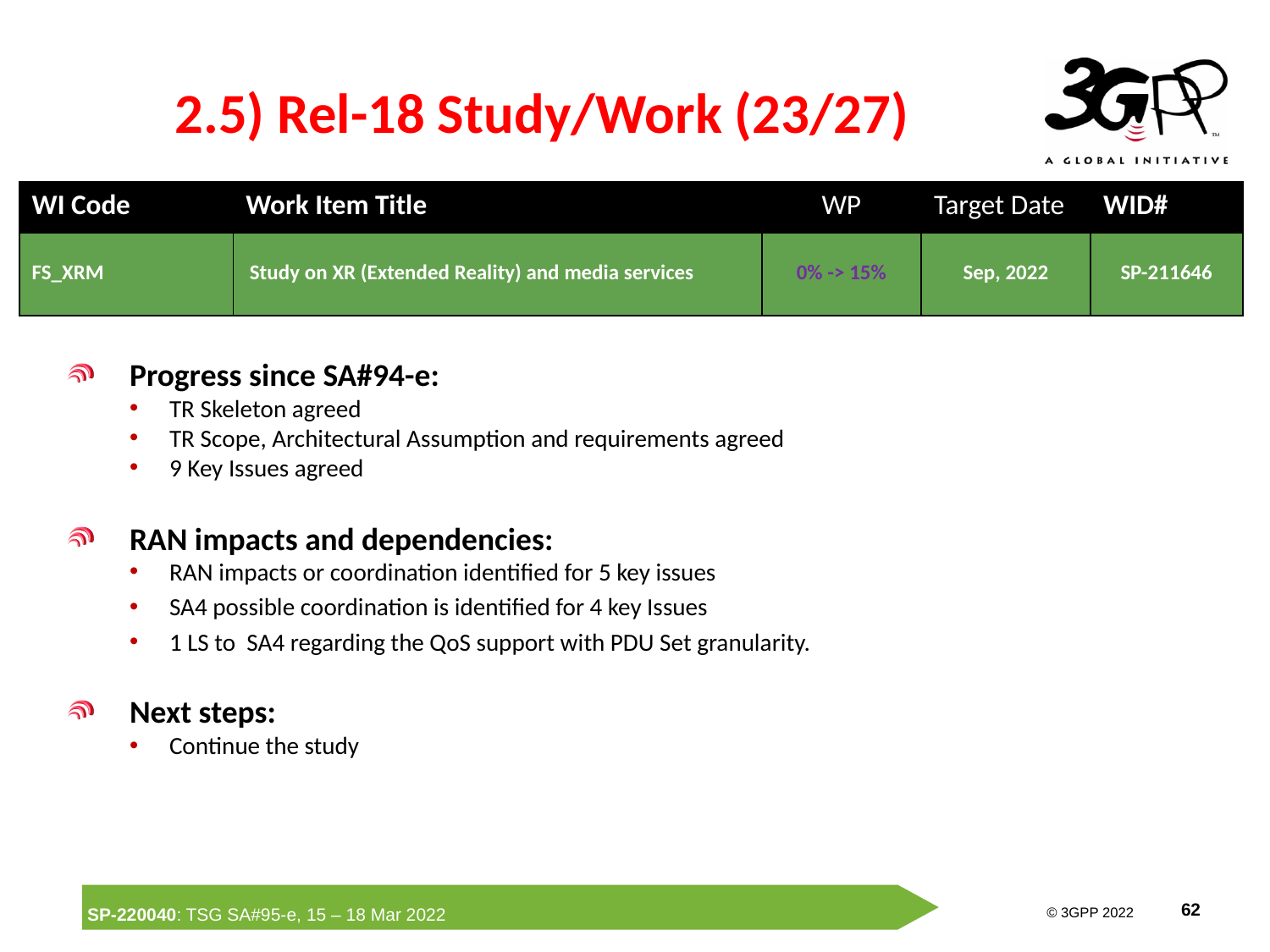

# 2.5) Rel-18 Study/Work (23/27)
| WI Code | Work Item Title | WP | Target Date | WID# |
| --- | --- | --- | --- | --- |
| FS\_XRM | Study on XR (Extended Reality) and media services | 0% -> 15% | Sep, 2022 | SP-211646 |
Progress since SA#94-e:
TR Skeleton agreed
TR Scope, Architectural Assumption and requirements agreed
9 Key Issues agreed

RAN impacts and dependencies:
RAN impacts or coordination identified for 5 key issues
SA4 possible coordination is identified for 4 key Issues
1 LS to  SA4 regarding the QoS support with PDU Set granularity.

Next steps:
Continue the study